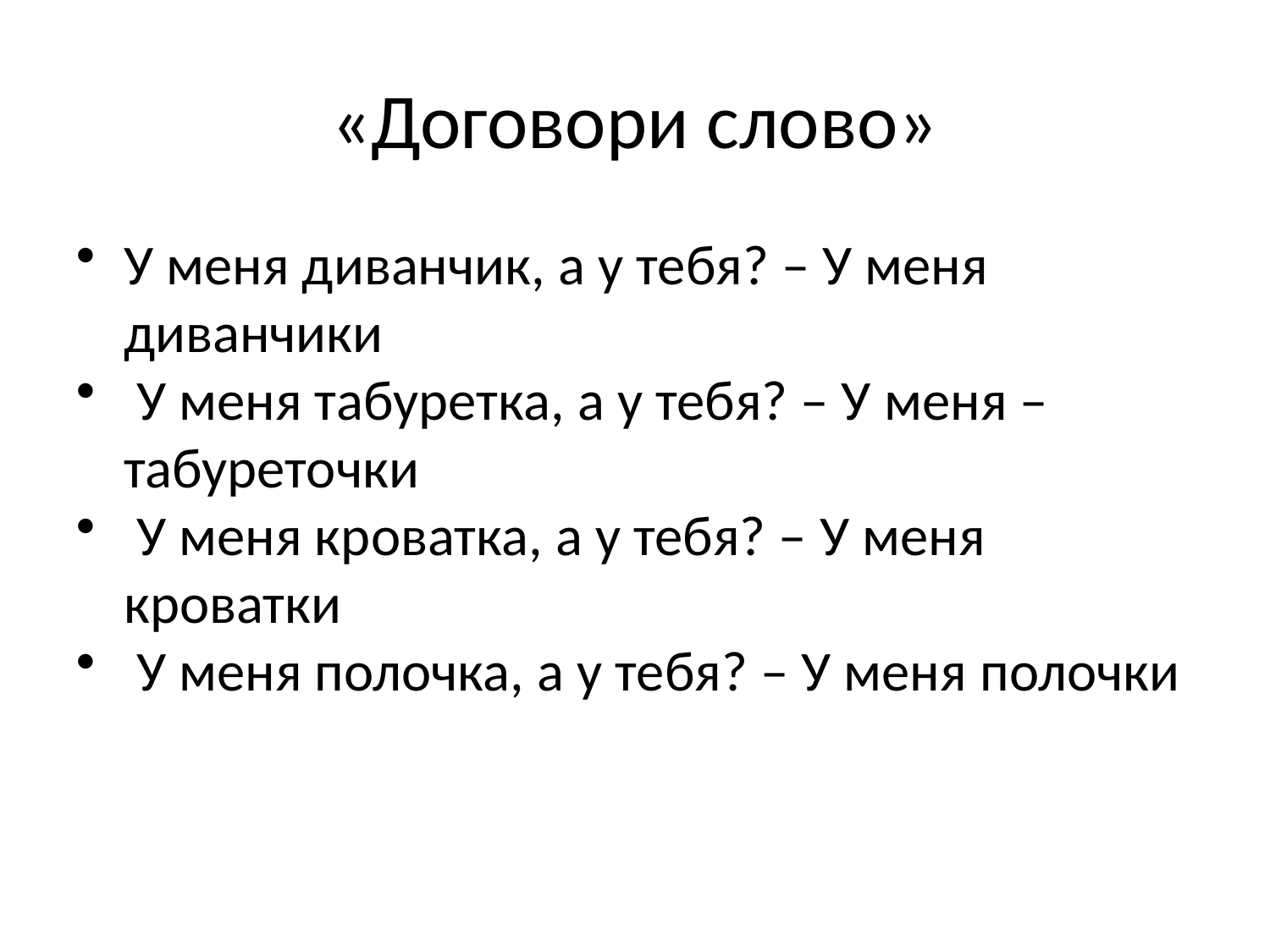

# «Договори слово»
У меня диванчик, а у тебя? – У меня диванчики
 У меня табуретка, а у тебя? – У меня – табуреточки
 У меня кроватка, а у тебя? – У меня кроватки
 У меня полочка, а у тебя? – У меня полочки